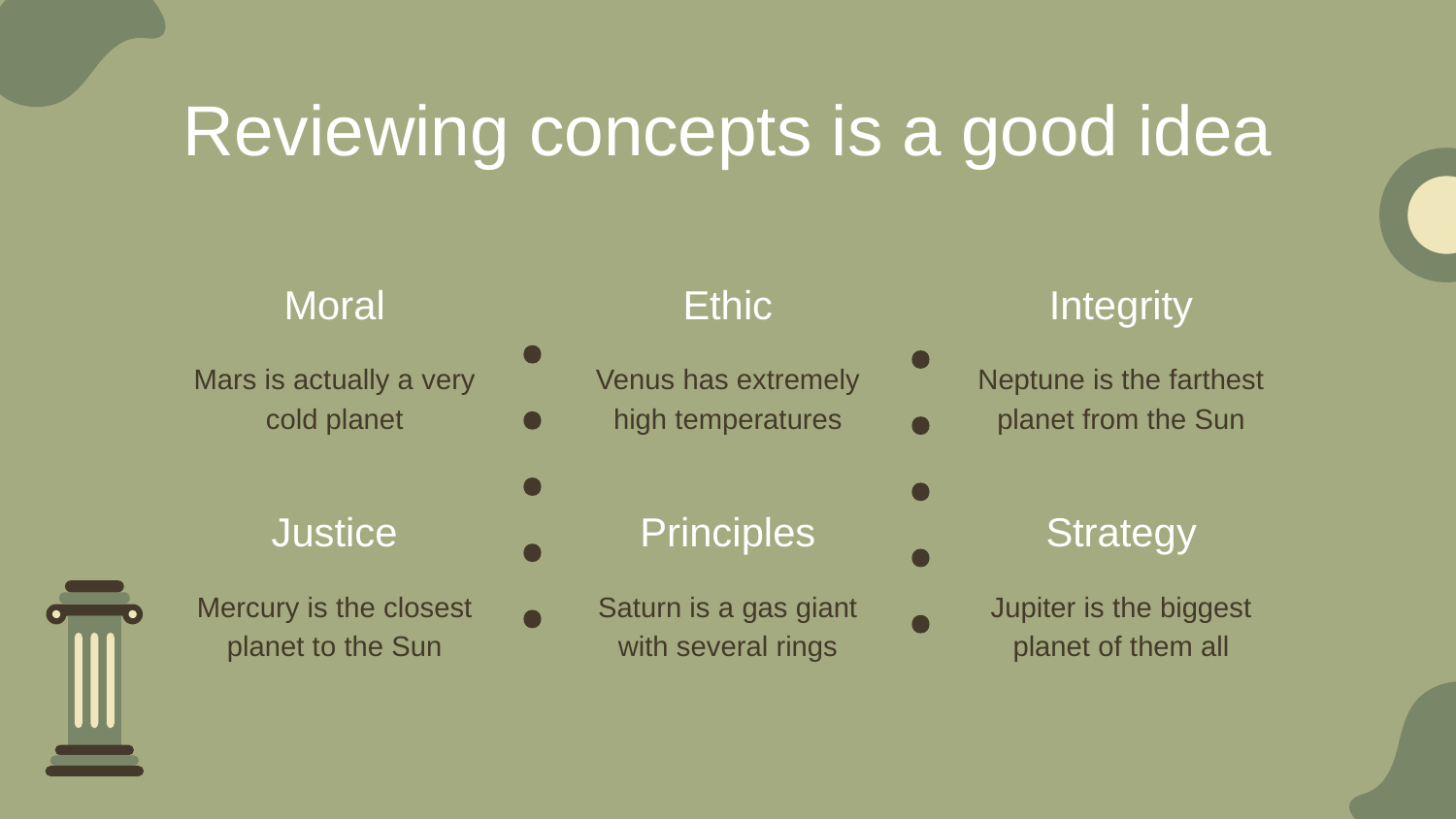

# Reviewing concepts is a good idea
Moral
Ethic
Integrity
Mars is actually a very cold planet
Venus has extremely high temperatures
Neptune is the farthest planet from the Sun

Justice
Principles
Strategy
Mercury is the closest planet to the Sun
Saturn is a gas giant with several rings
Jupiter is the biggest planet of them all